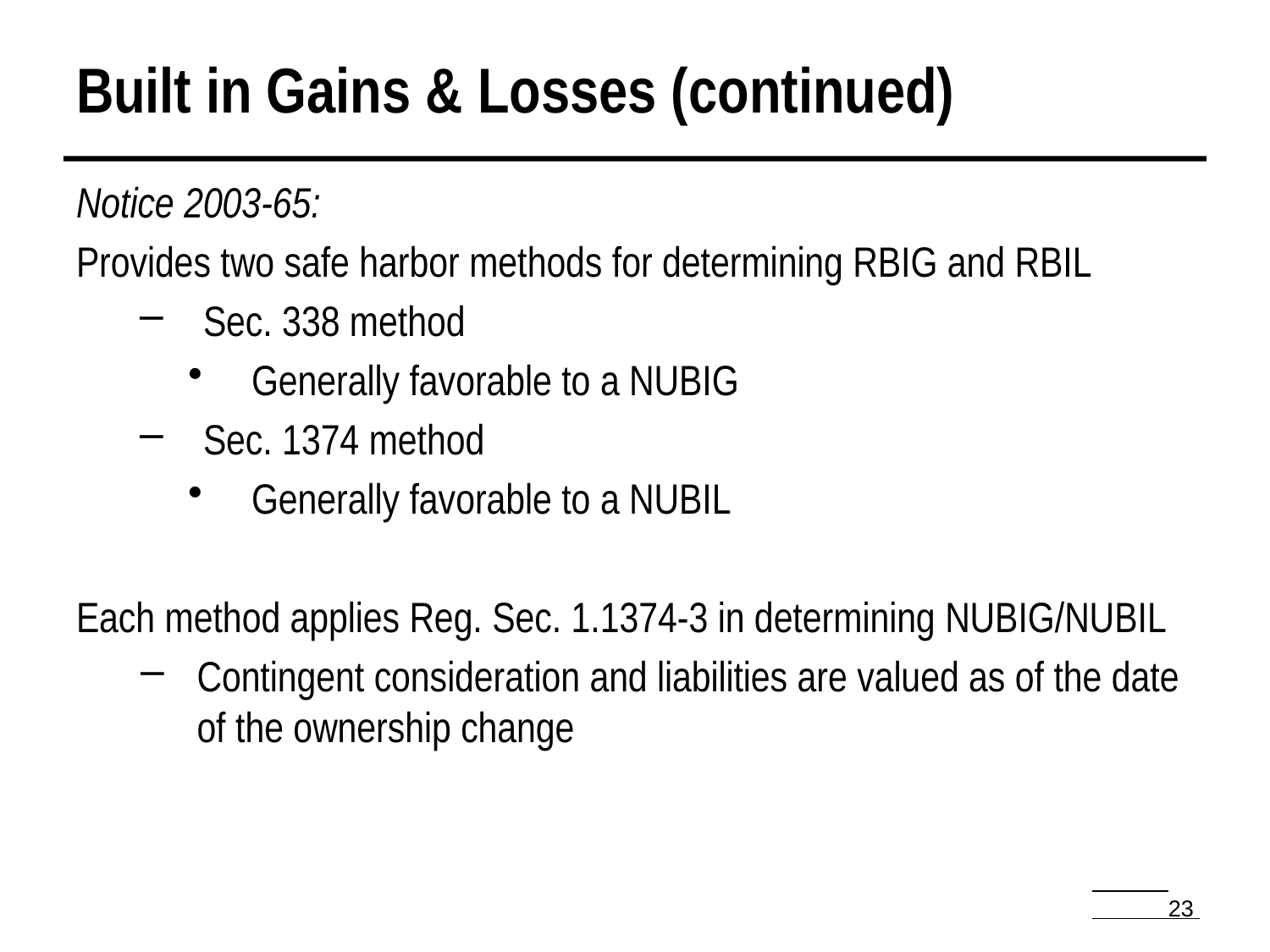

Built in Gains & Losses (continued)
Notice 2003-65:
Provides two safe harbor methods for determining RBIG and RBIL
Sec. 338 method
Generally favorable to a NUBIG
Sec. 1374 method
Generally favorable to a NUBIL

Each method applies Reg. Sec. 1.1374-3 in determining NUBIG/NUBIL
Contingent consideration and liabilities are valued as of the date of the ownership change

            23